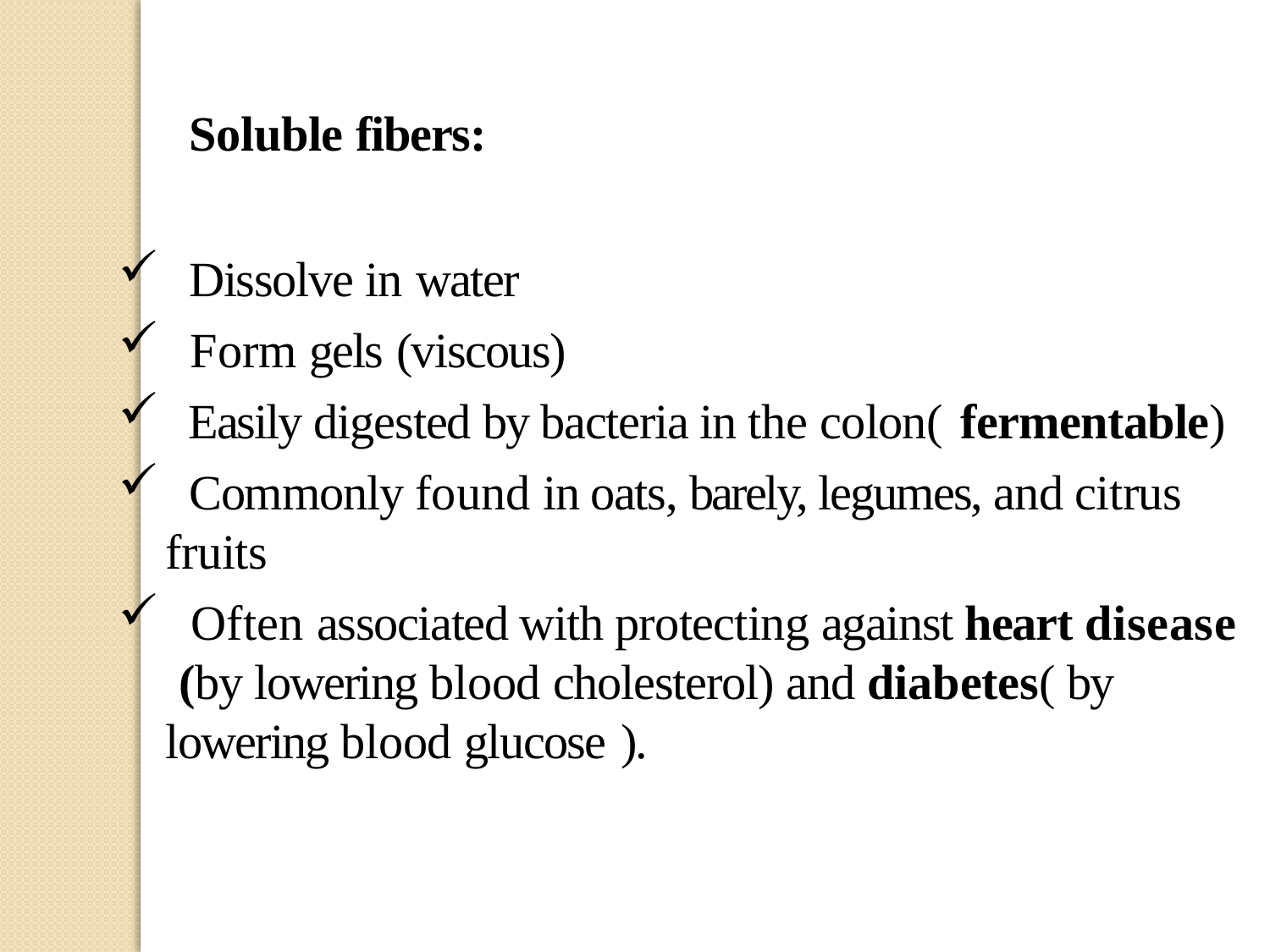

Soluble fibers:

  Dissolve in water
  Form gels (viscous)
  Easily digested by bacteria in the colon( fermentable)
  Commonly found in oats, barely, legumes, and citrus  fruits
  Often associated with protecting against heart disease  (by lowering blood cholesterol) and diabetes( by  lowering blood glucose ).